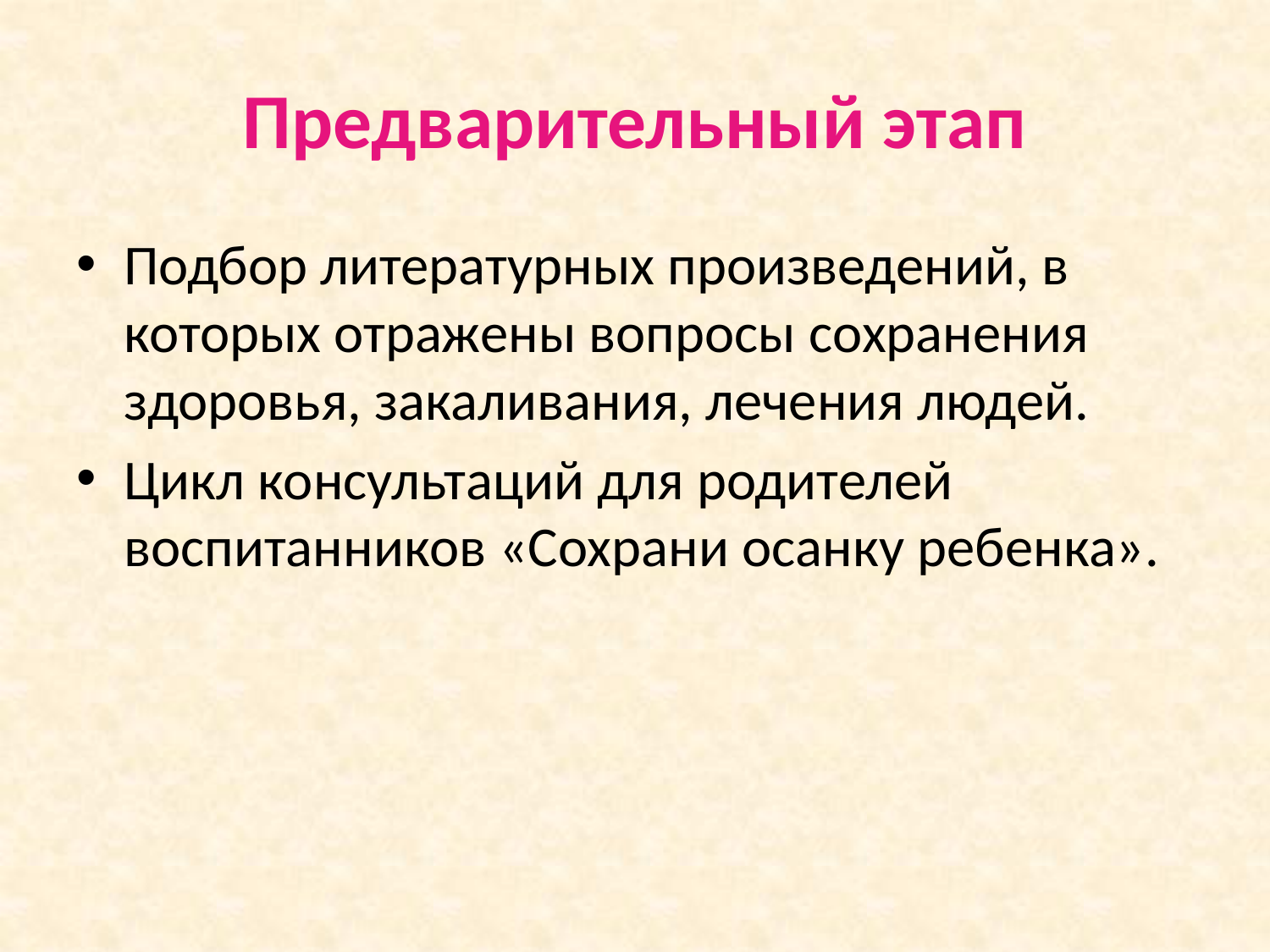

# Предварительный этап
Подбор литературных произведений, в которых отражены вопросы сохранения здоровья, закаливания, лечения людей.
Цикл консультаций для родителей воспитанников «Сохрани осанку ребенка».